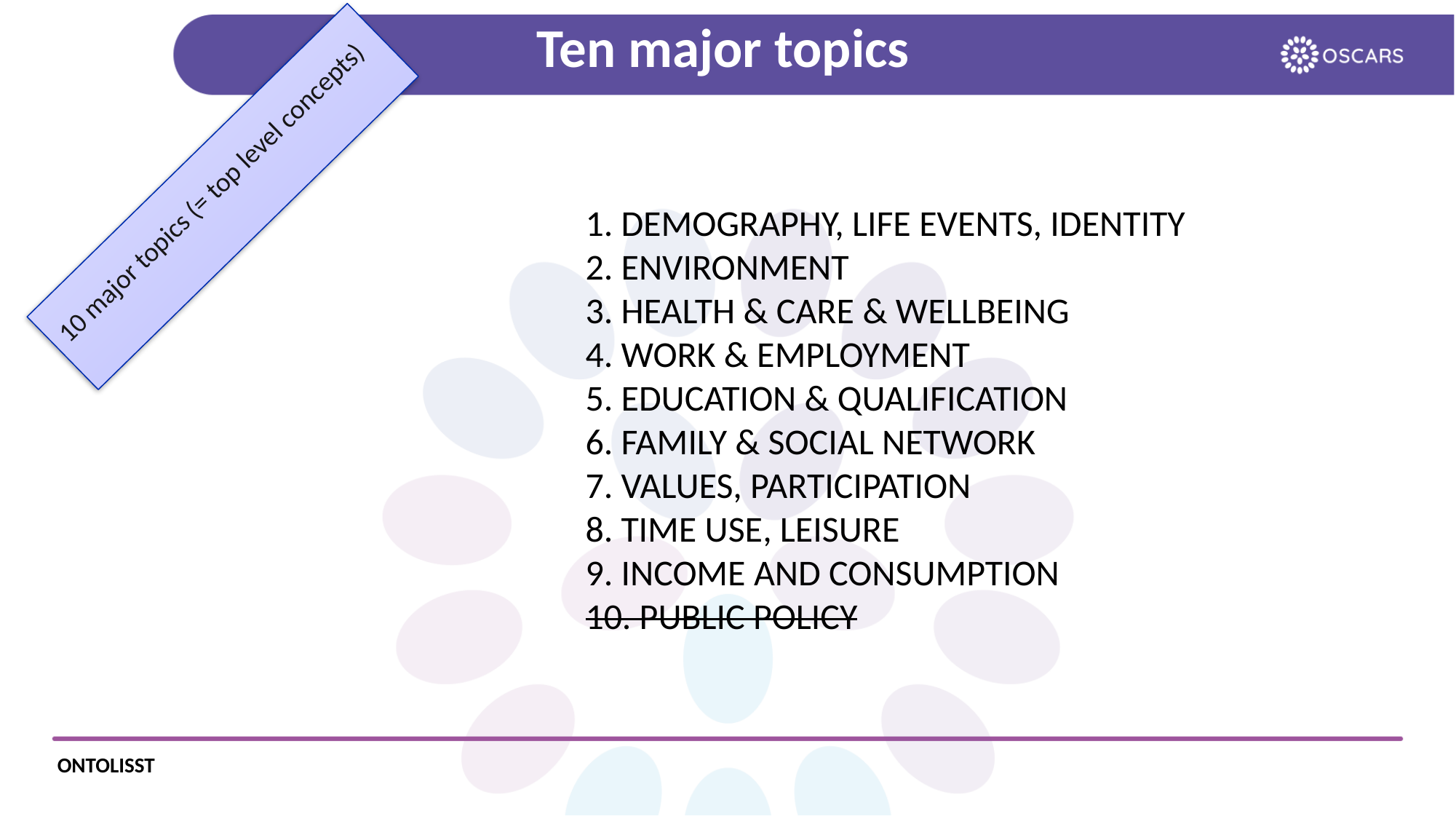

# Ten major topics
10 major topics (= top level concepts)

1. DEMOGRAPHY, LIFE EVENTS, IDENTITY
2. ENVIRONMENT
3. HEALTH & CARE & WELLBEING
4. WORK & EMPLOYMENT
5. EDUCATION & QUALIFICATION
6. FAMILY & SOCIAL NETWORK
7. VALUES, PARTICIPATION
8. TIME USE, LEISURE
9. INCOME AND CONSUMPTION
10. PUBLIC POLICY
ONTOLISST